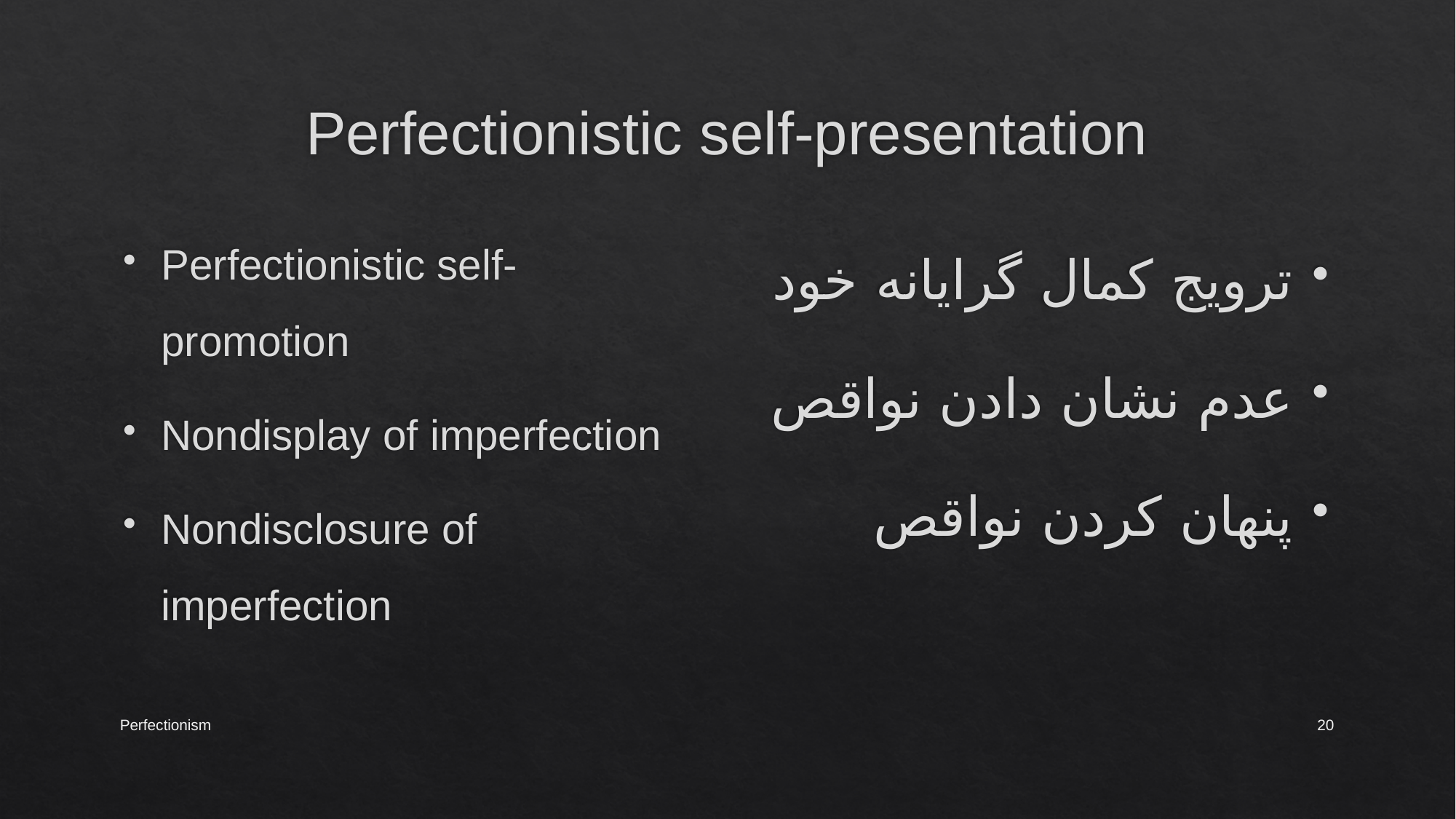

# Perfectionistic self-presentation
Perfectionistic self-promotion
Nondisplay of imperfection
Nondisclosure of imperfection
ترویج کمال گرایانه خود
عدم نشان دادن نواقص
پنهان کردن نواقص
Perfectionism
20